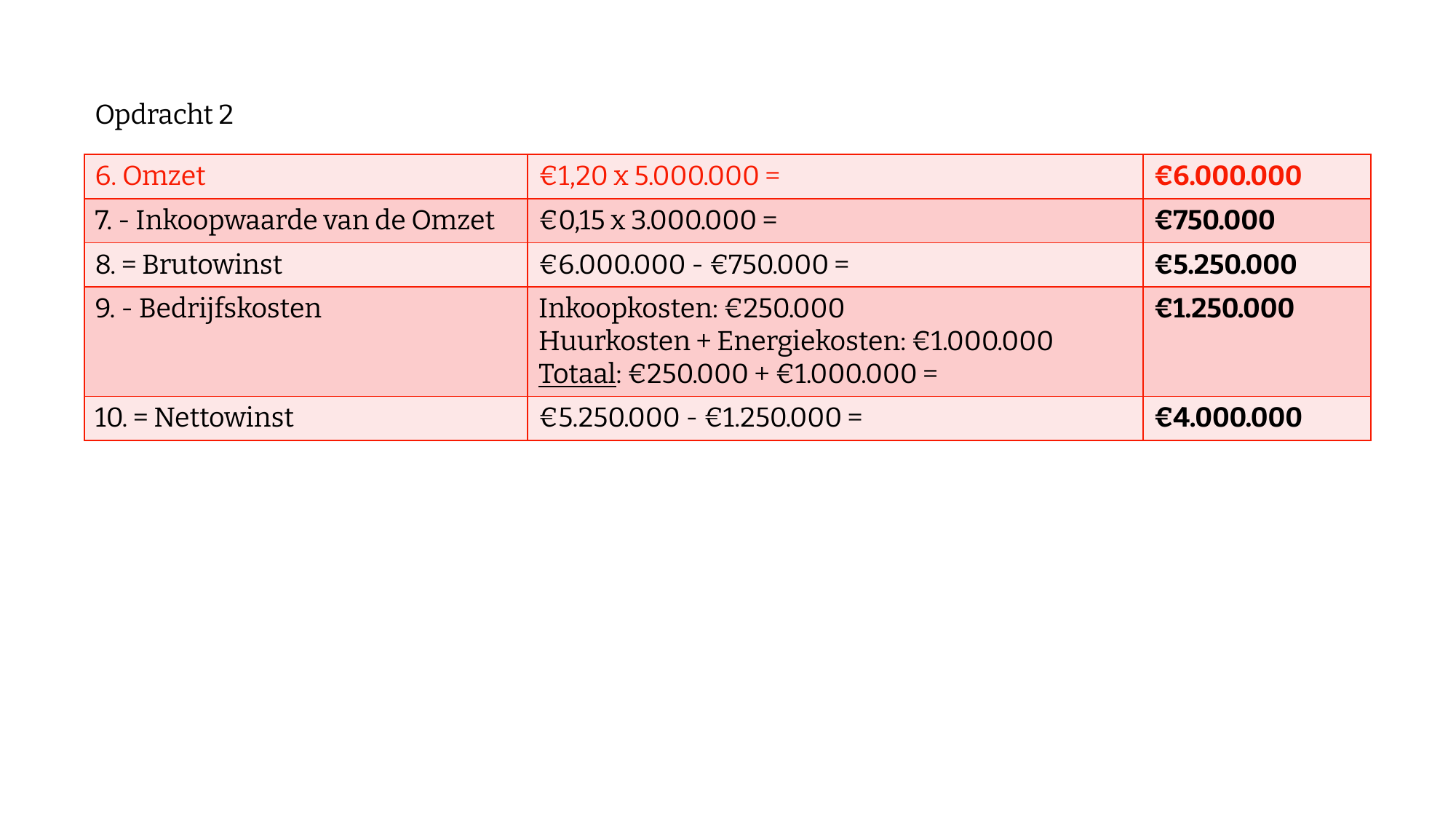

Opdracht 2
| 6. Omzet | €1,20 x 5.000.000 = | €6.000.000 |
| --- | --- | --- |
| 7. - Inkoopwaarde van de Omzet | €0,15 x 3.000.000 = | €750.000 |
| 8. = Brutowinst | €6.000.000 - €750.000 = | €5.250.000 |
| 9. - Bedrijfskosten | Inkoopkosten: €250.000 Huurkosten + Energiekosten: €1.000.000 Totaal: €250.000 + €1.000.000 = | €1.250.000 |
| 10. = Nettowinst | €5.250.000 - €1.250.000 = | €4.000.000 |